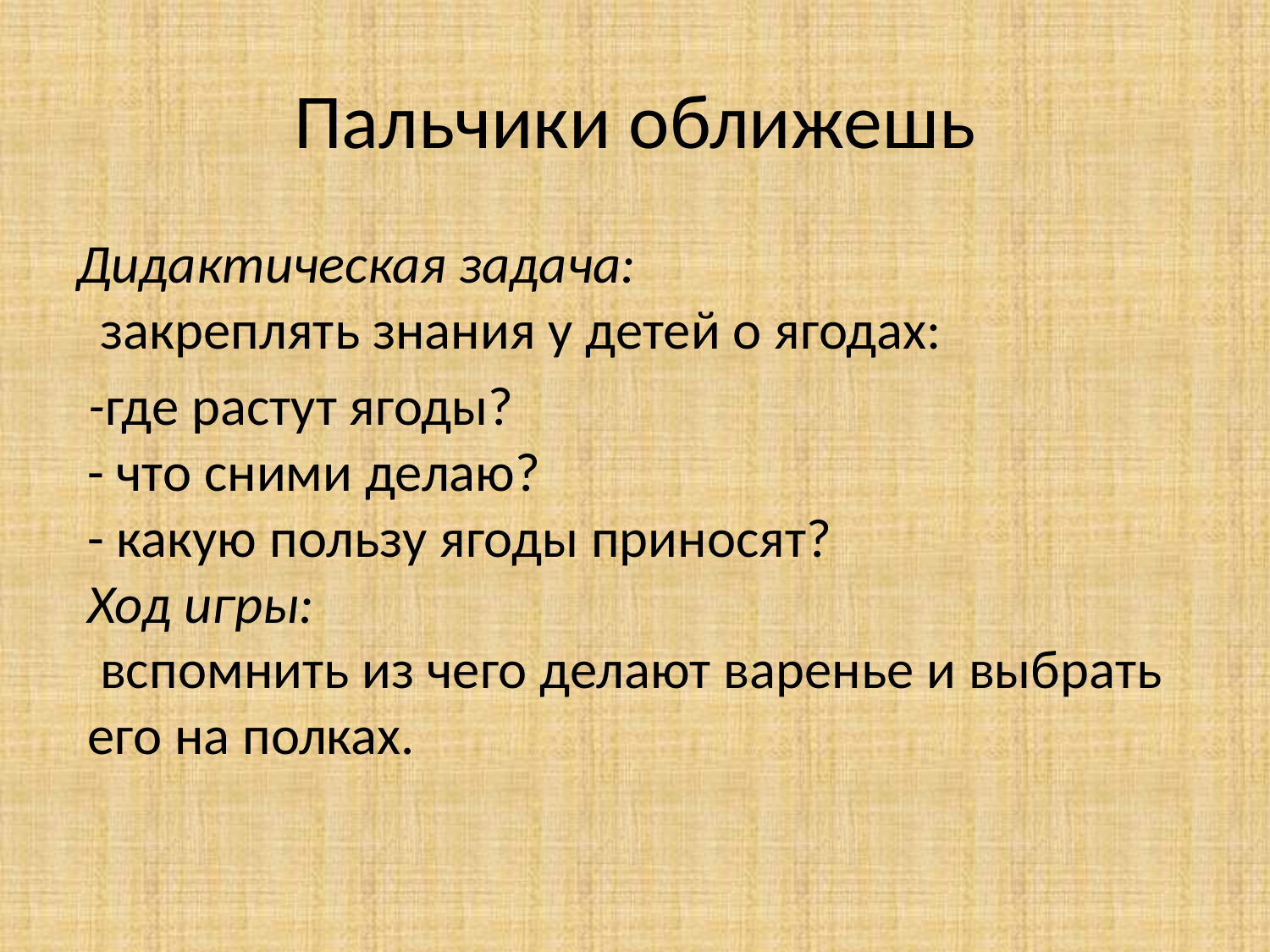

# Пальчики оближешь
Дидактическая задача:
 закреплять знания у детей о ягодах:
 -где растут ягоды?
- что сними делаю?
- какую пользу ягоды приносят?
Ход игры:
 вспомнить из чего делают варенье и выбрать его на полках.